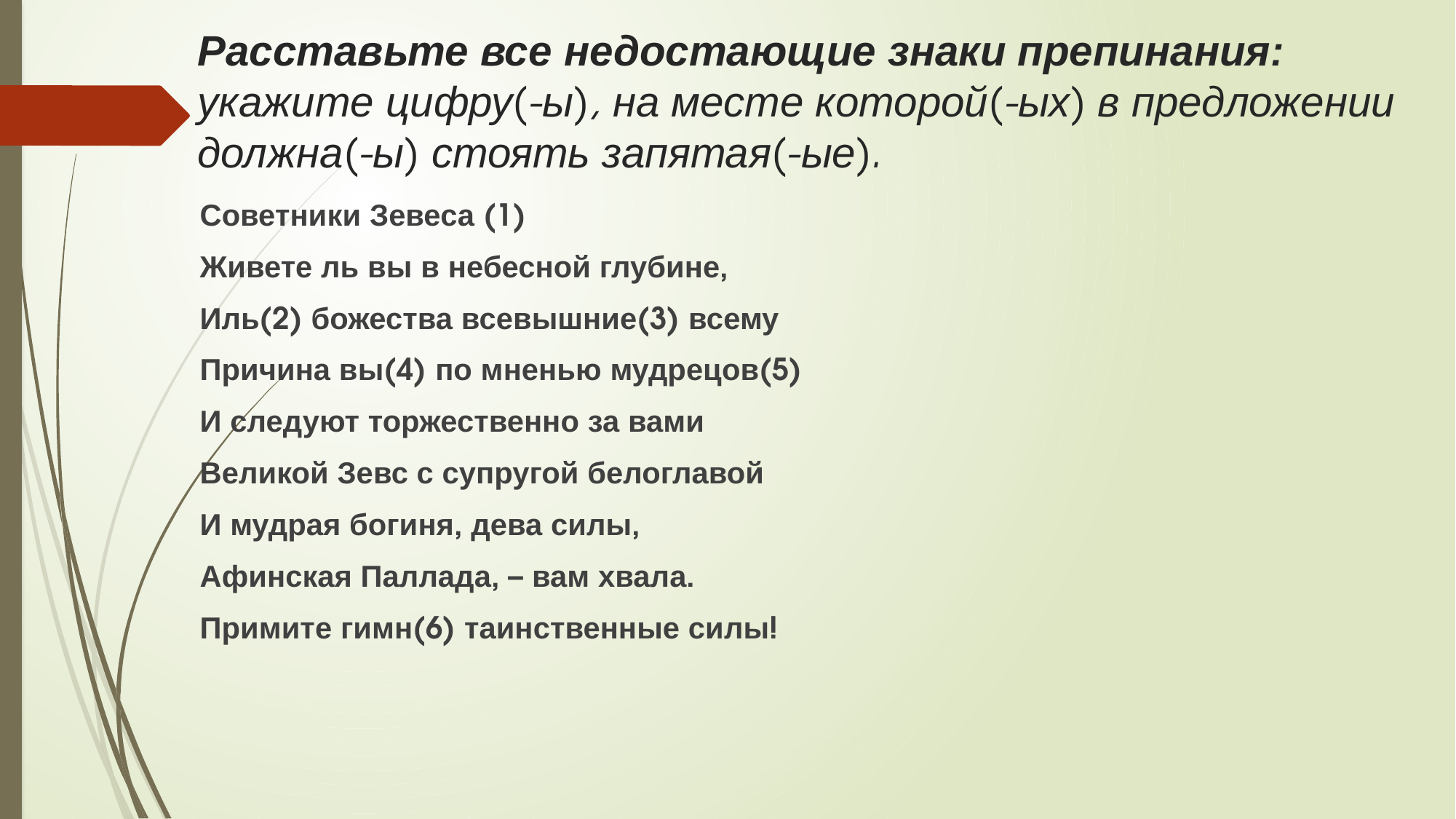

# Расставьте все недостающие знаки препинания: укажите цифру(-ы), на месте которой(-ых) в предложении должна(-ы) стоять запятая(-ые).
Советники Зевеса (1)
Живете ль вы в небесной глубине,
Иль(2) божества всевышние(3) всему
Причина вы(4) по мненью мудрецов(5)
И следуют торжественно за вами
Великой Зевс с супругой белоглавой
И мудрая богиня, дева силы,
Афинская Паллада, – вам хвала.
Примите гимн(6) таинственные силы!